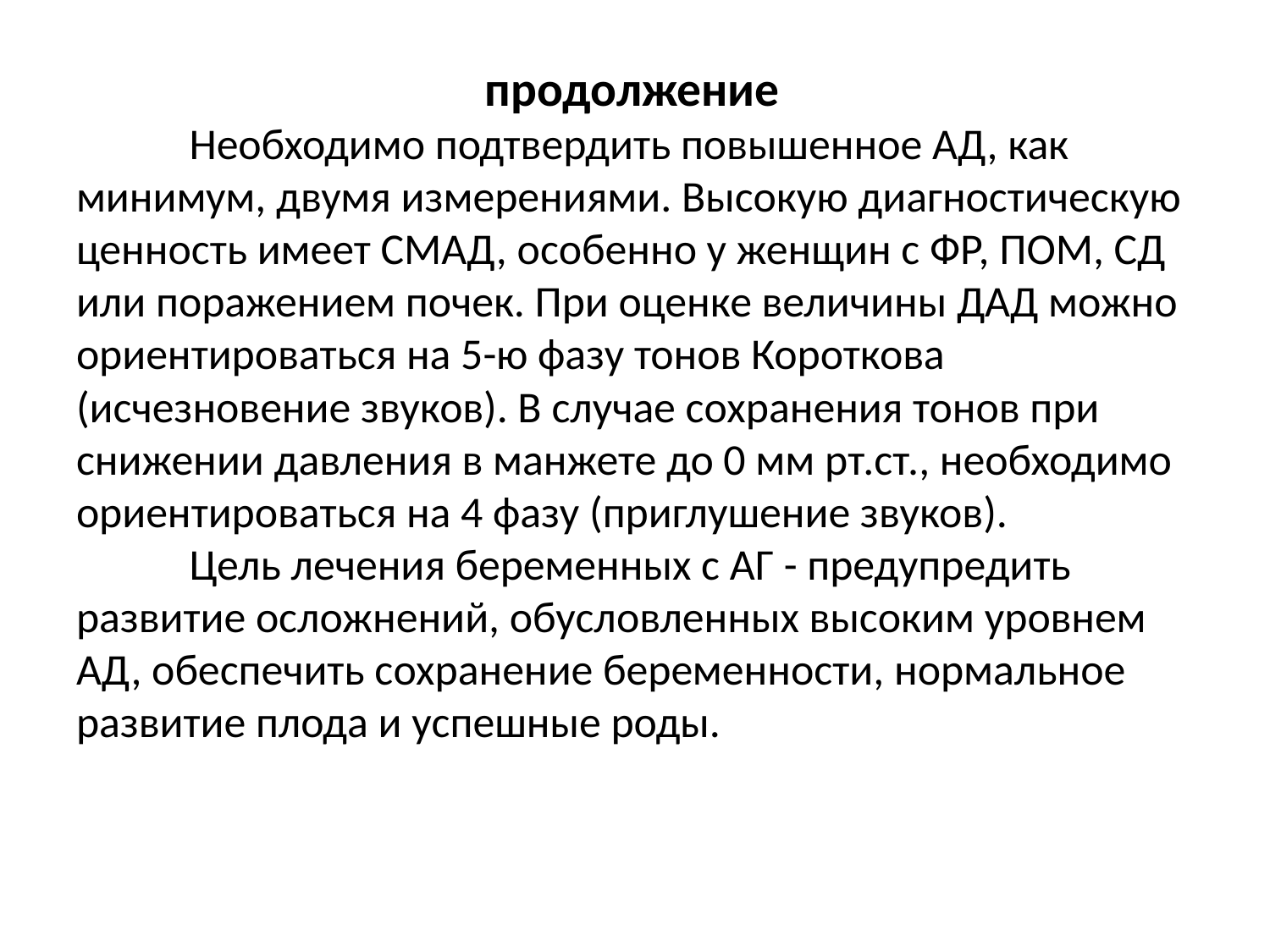

# продолжение Необходимо подтвердить повышенное АД, как минимум, двумя измерениями. Высокую диагностическую ценность имеет СМАД, особенно у женщин с ФР, ПОМ, СД или поражением почек. При оценке величины ДАД можно ориентироваться на 5-ю фазу тонов Короткова (исчезновение звуков). В случае сохранения тонов при снижении давления в манжете до 0 мм рт.ст., необходимо ориентироваться на 4 фазу (приглушение звуков). Цель лечения беременных с АГ - предупредить развитие осложнений, обусловленных высоким уровнем АД, обеспечить сохранение беременности, нормальное развитие плода и успешные роды.